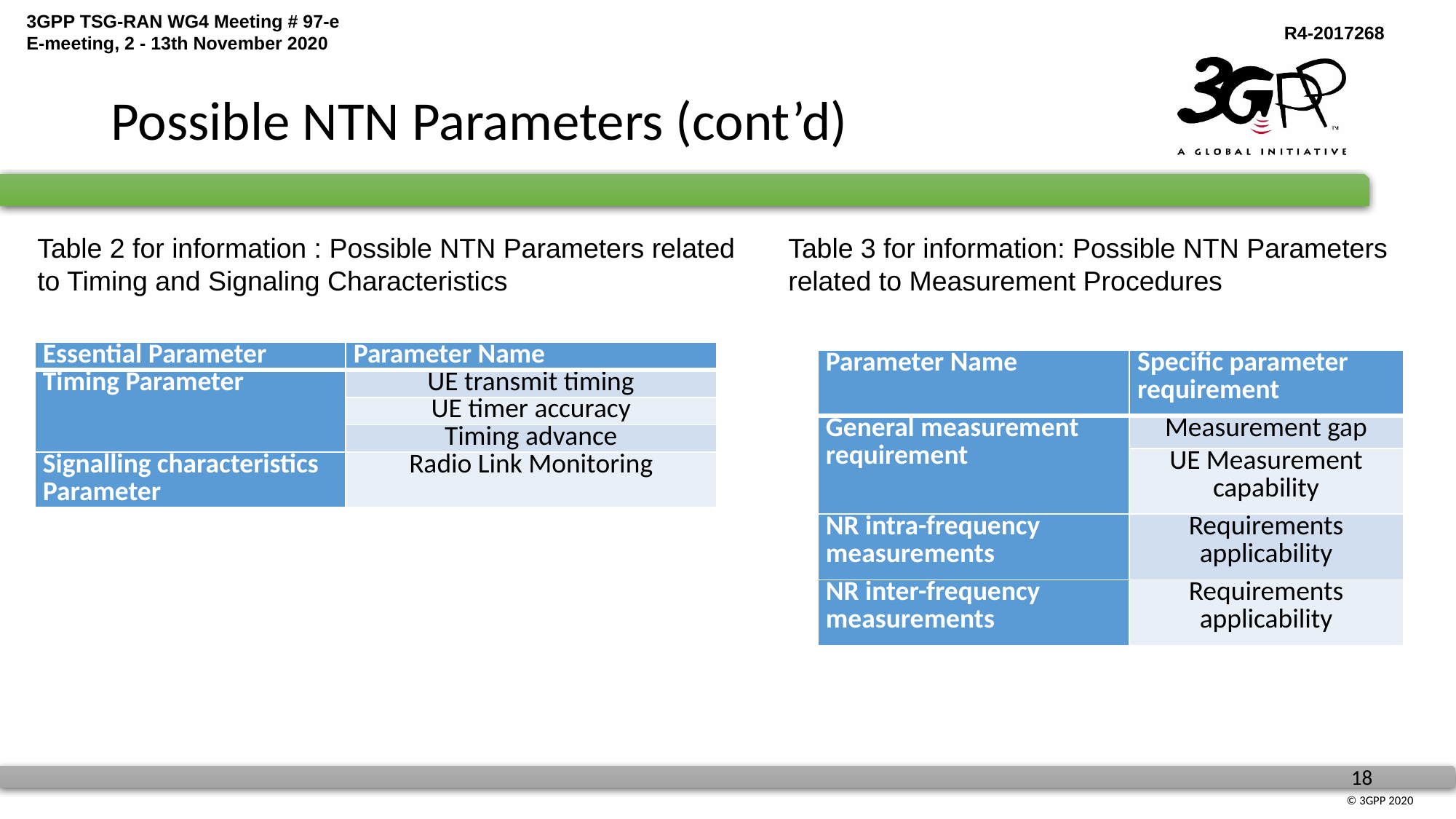

# Possible NTN Parameters (cont’d)
Table 2 for information : Possible NTN Parameters related to Timing and Signaling Characteristics
Table 3 for information: Possible NTN Parameters related to Measurement Procedures
| Essential Parameter | Parameter Name |
| --- | --- |
| Timing Parameter | UE transmit timing |
|  | UE timer accuracy |
|  | Timing advance |
| Signalling characteristics Parameter | Radio Link Monitoring |
| Parameter Name | Specific parameter requirement |
| --- | --- |
| General measurement requirement | Measurement gap |
|  | UE Measurement capability |
| NR intra-frequency measurements | Requirements applicability |
| NR inter-frequency measurements | Requirements applicability |